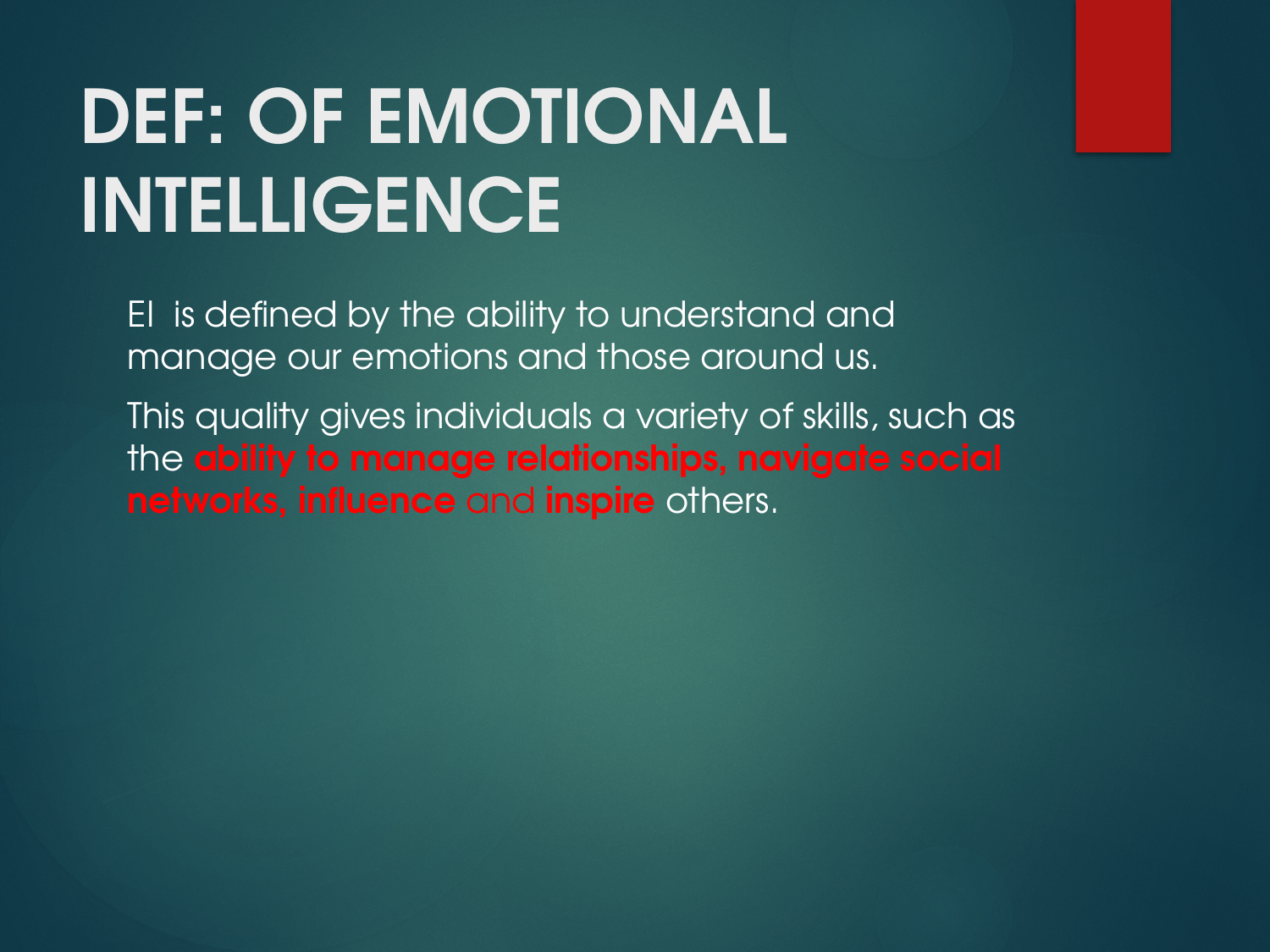

# DEF: OF EMOTIONAL INTELLIGENCE
EI  is defined by the ability to understand and manage our emotions and those around us.
This quality gives individuals a variety of skills, such as the ability to manage relationships, navigate social networks, influence and inspire others.